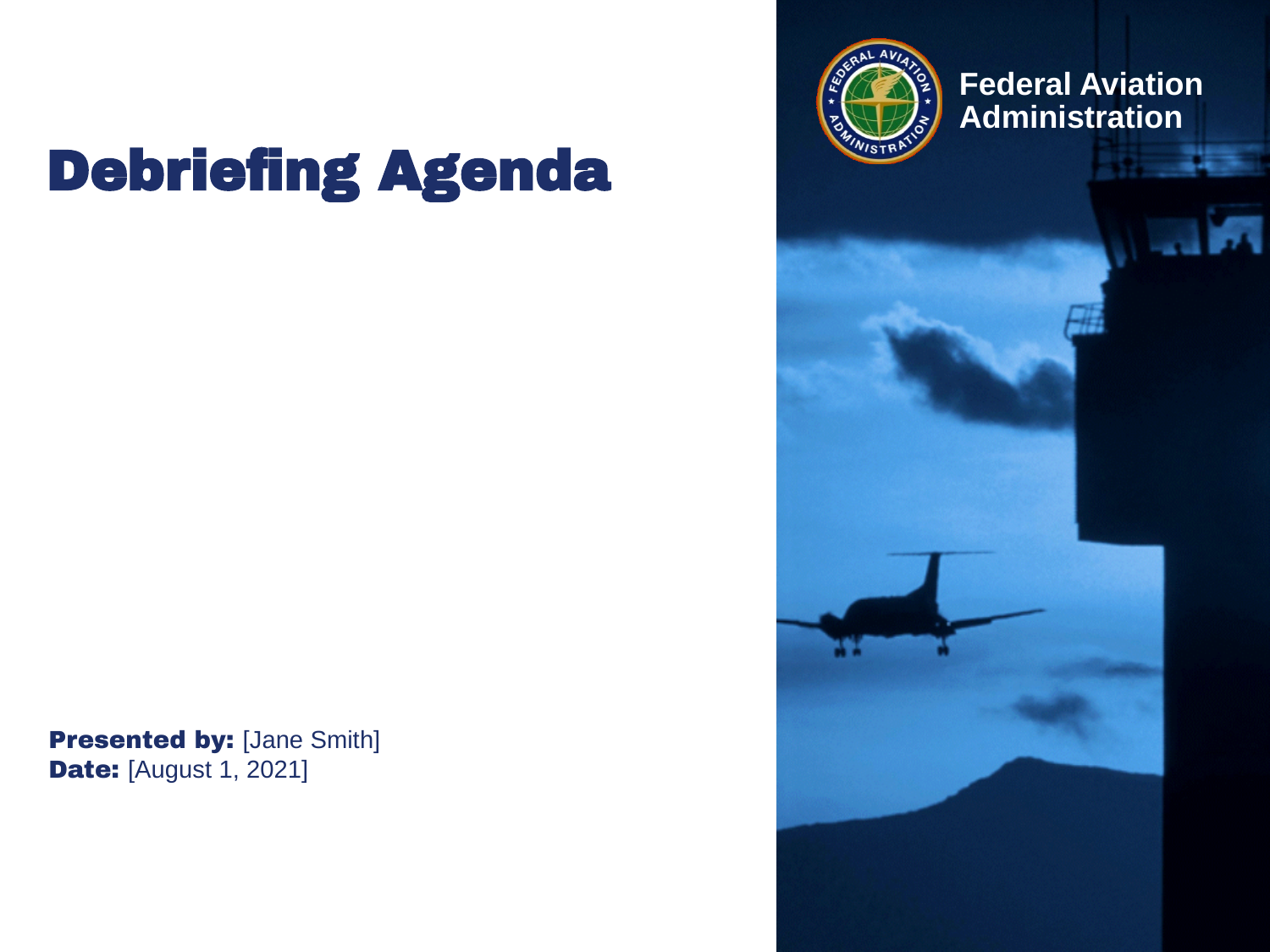

# Debriefing Agenda
Presented by: [Jane Smith]
Date: [August 1, 2021]